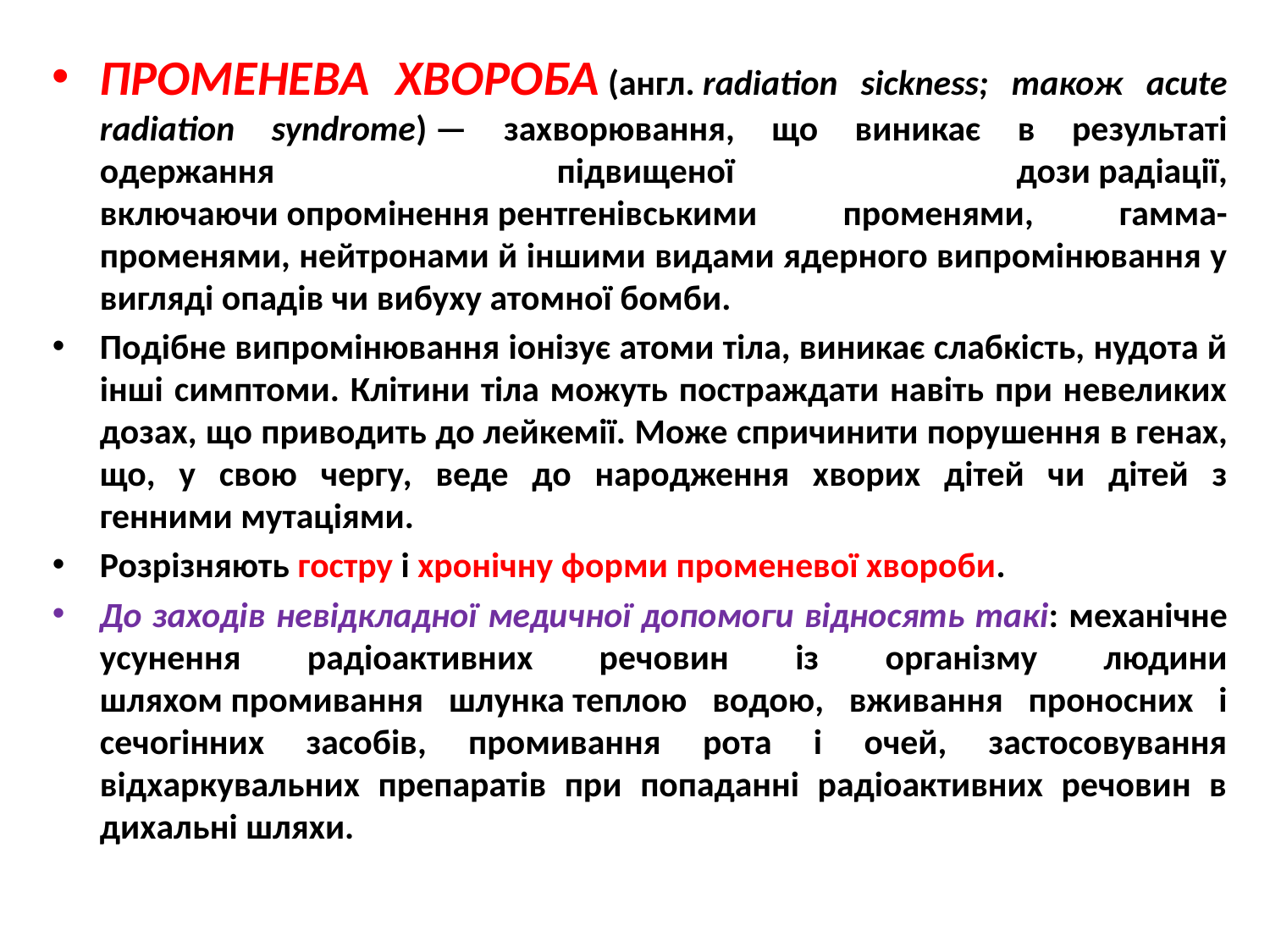

ПРОМЕНЕВА ХВОРОБА (англ. radiation sickness; також аcute radiation syndrome) — захворювання, що виникає в результаті одержання підвищеної дози радіації, включаючи опромінення рентгенівськими променями, гамма-променями, нейтронами й іншими видами ядерного випромінювання у вигляді опадів чи вибуху атомної бомби.
Подібне випромінювання іонізує атоми тіла, виникає слабкість, нудота й інші симптоми. Клітини тіла можуть постраждати навіть при невеликих дозах, що приводить до лейкемії. Може спричинити порушення в генах, що, у свою чергу, веде до народження хворих дітей чи дітей з генними мутаціями.
Розрізняють гостру і хронічну форми променевої хвороби.
До заходів невідкладної медичної допомоги відносять такі: механічне усунення радіоактивних речовин із організму людини шляхом промивання шлунка теплою водою, вживання проносних і сечогінних засобів, промивання рота і очей, застосовування відхаркувальних препаратів при попаданні радіоактивних речовин в дихальні шляхи.